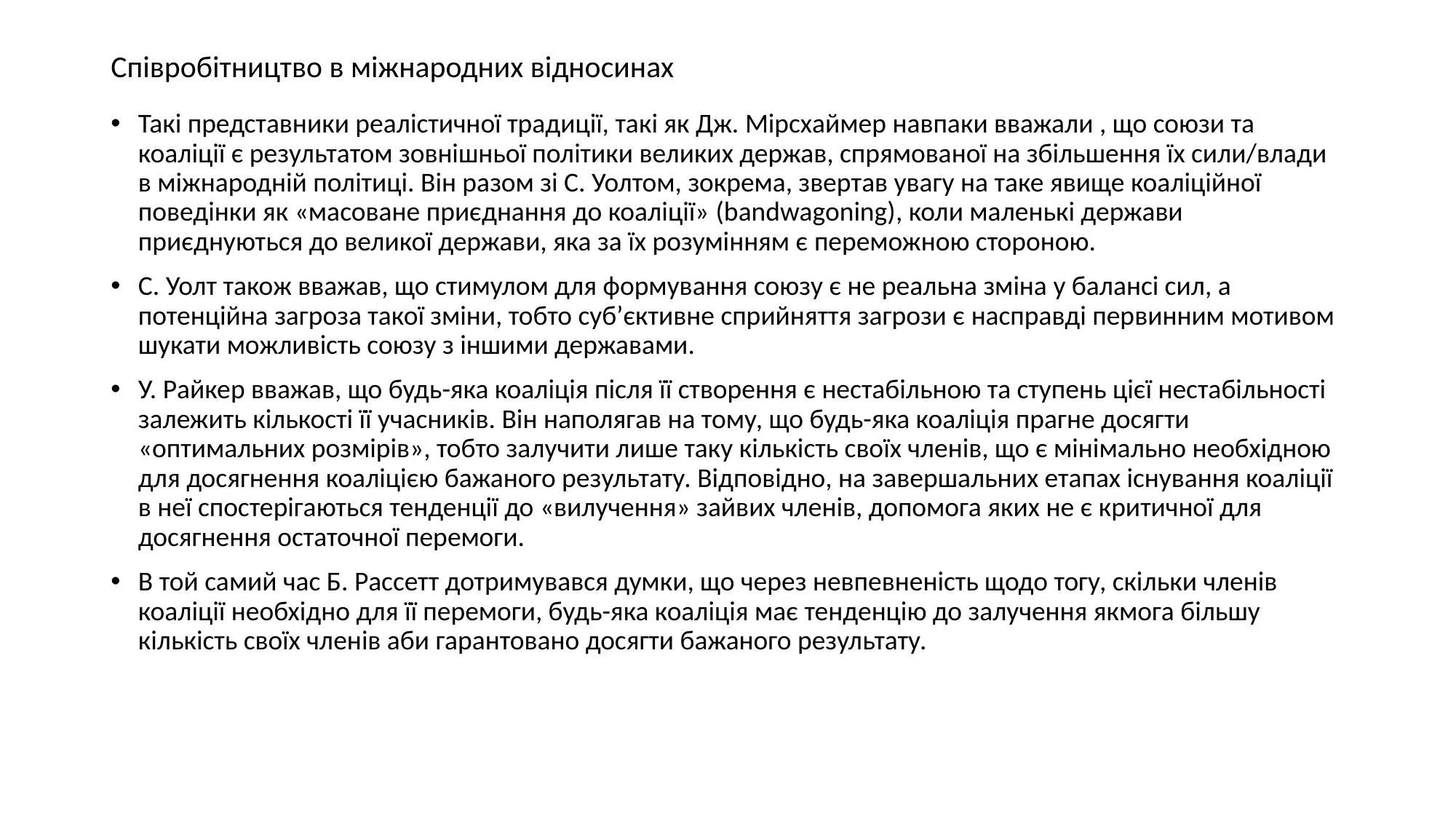

# Співробітництво в міжнародних відносинах
Такі представники реалістичної традиції, такі як Дж. Мірсхаймер навпаки вважали , що союзи та коаліції є результатом зовнішньої політики великих держав, спрямованої на збільшення їх сили/влади в міжнародній політиці. Він разом зі С. Уолтом, зокрема, звертав увагу на таке явище коаліційної поведінки як «масоване приєднання до коаліції» (bandwagoning), коли маленькі держави приєднуються до великої держави, яка за їх розумінням є переможною стороною.
С. Уолт також вважав, що стимулом для формування союзу є не реальна зміна у балансі сил, а потенційна загроза такої зміни, тобто суб’єктивне сприйняття загрози є насправді первинним мотивом шукати можливість союзу з іншими державами.
У. Райкер вважав, що будь-яка коаліція після її створення є нестабільною та ступень цієї нестабільності залежить кількості її учасників. Він наполягав на тому, що будь-яка коаліція прагне досягти «оптимальних розмірів», тобто залучити лише таку кількість своїх членів, що є мінімально необхідною для досягнення коаліцією бажаного результату. Відповідно, на завершальних етапах існування коаліції в неї спостерігаються тенденції до «вилучення» зайвих членів, допомога яких не є критичної для досягнення остаточної перемоги.
В той самий час Б. Рассетт дотримувався думки, що через невпевненість щодо тогу, скільки членів коаліції необхідно для її перемоги, будь-яка коаліція має тенденцію до залучення якмога більшу кількість своїх членів аби гарантовано досягти бажаного результату.